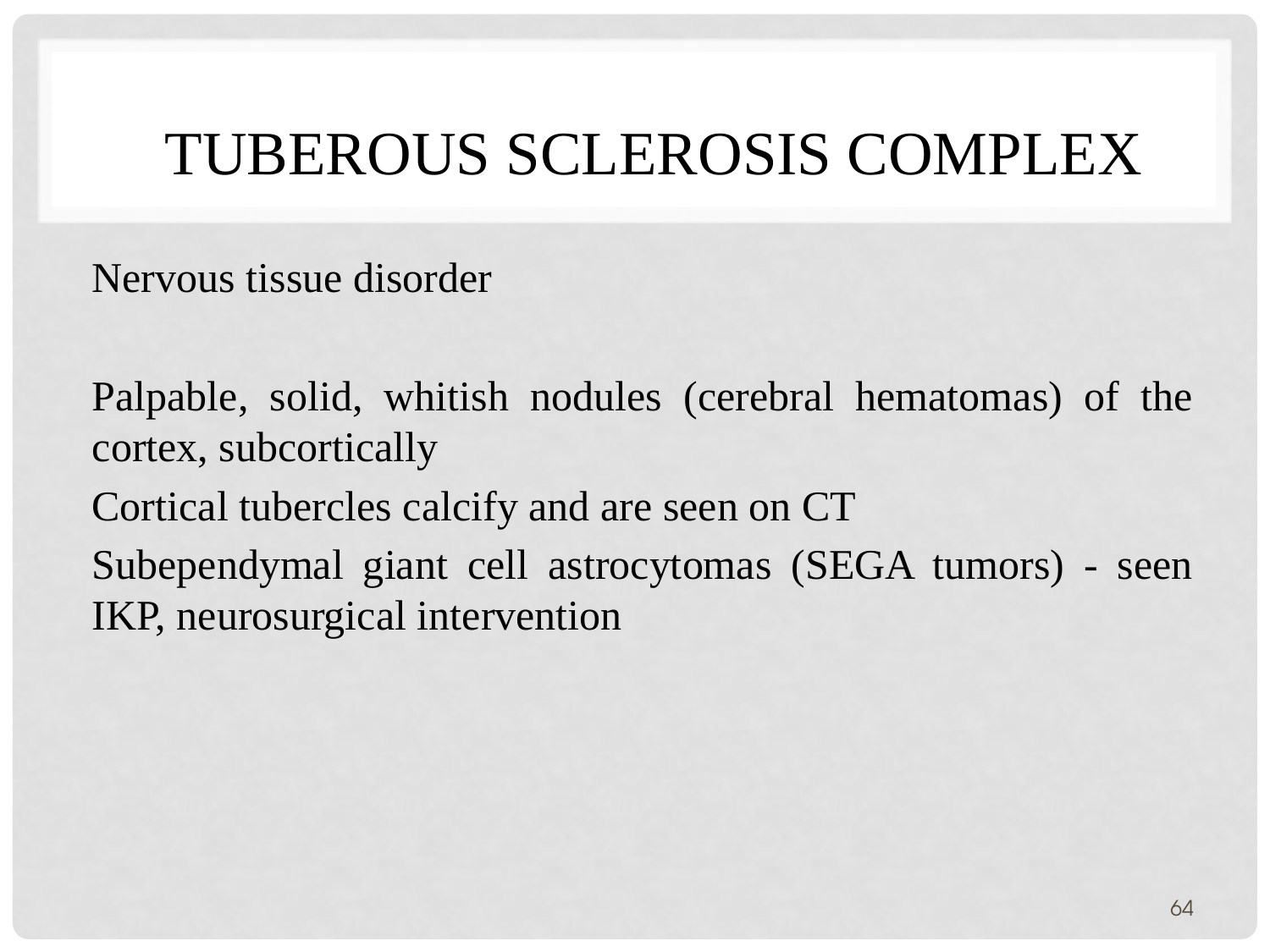

Tuberous sclerosis complex
Nervous tissue disorder

Palpable, solid, whitish nodules (cerebral hematomas) of the cortex, subcortically
Cortical tubercles calcify and are seen on CT
Subependymal giant cell astrocytomas (SEGA tumors) - seen IKP, neurosurgical intervention
64